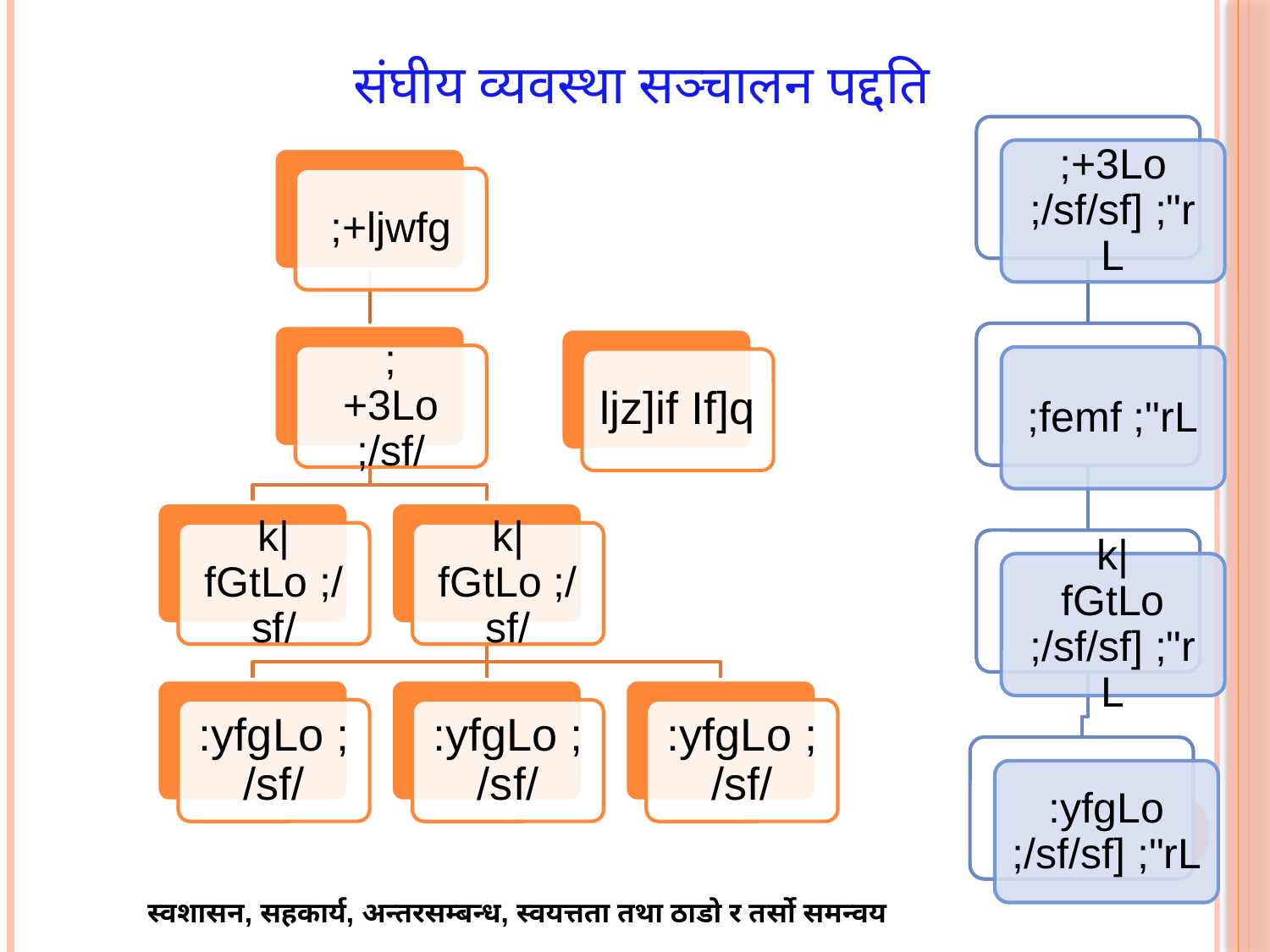

# संघीय व्यवस्था सञ्चालन पद्दति
;+3Lo ;/sf/sf] ;"rL
;femf ;"rL
k|fGtLo ;/sf/sf] ;"rL
:yfgLo ;/sf/sf] ;"rL
;+ljwfg
;+3Lo ;/sf/
k|fGtLo ;/sf/
k|fGtLo ;/sf/
:yfgLo ;/sf/
:yfgLo ;/sf/
:yfgLo ;/sf/
ljz]if If]q
 स्वशासन, सहकार्य, अन्तरसम्बन्ध, स्वयत्तता तथा ठाडो र तर्सो समन्वय